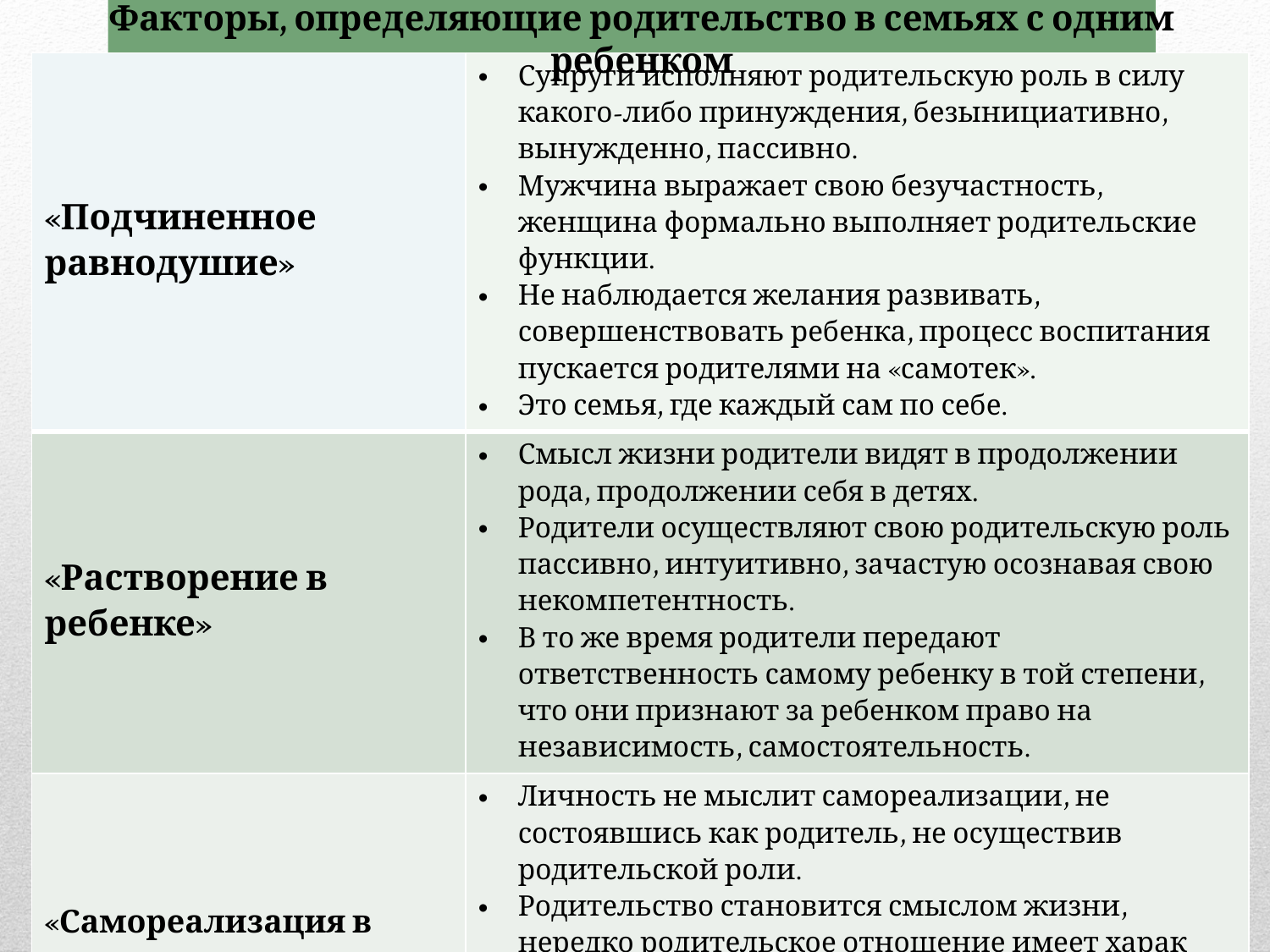

Факторы, определяющие родительство в семьях с одним ребенком
| «Подчиненное равнодушие» | Супруги исполняют родительскую роль в силу какого-либо принуждения, безынициативно, вынужденно, пассивно. Мужчина выражает свою безучастность, женщина формально выполняет родитель­ские функции. Не наблюдается желания развивать, совершенствовать ребен­ка, процесс воспитания пускается родителями на «самотек». Это семья, где каждый сам по себе. |
| --- | --- |
| «Растворение в ребенке» | Смысл жизни родители видят в продолжении рода, продолжении себя в детях. Родители осуществляют свою родительскую роль пассивно, интуитивно, за­частую осознавая свою некомпетентность. В то же время родите­ли передают ответственность самому ребенку в той степени, что они признают за ребенком право на независимость, самостоятель­ность. |
| «Самореализация в родительстве» | Личность не мыслит самореализации, не состоявшись как родитель, не осуществив родительской роли. Родительство становит­ся смыслом жизни, нередко родительское отношение имеет харак­тер чрезмерной заботы, зависимости. Родительская активность, направленная на взаимодействие с ребенком, его воспитание и совершенствование себя как родителя. |